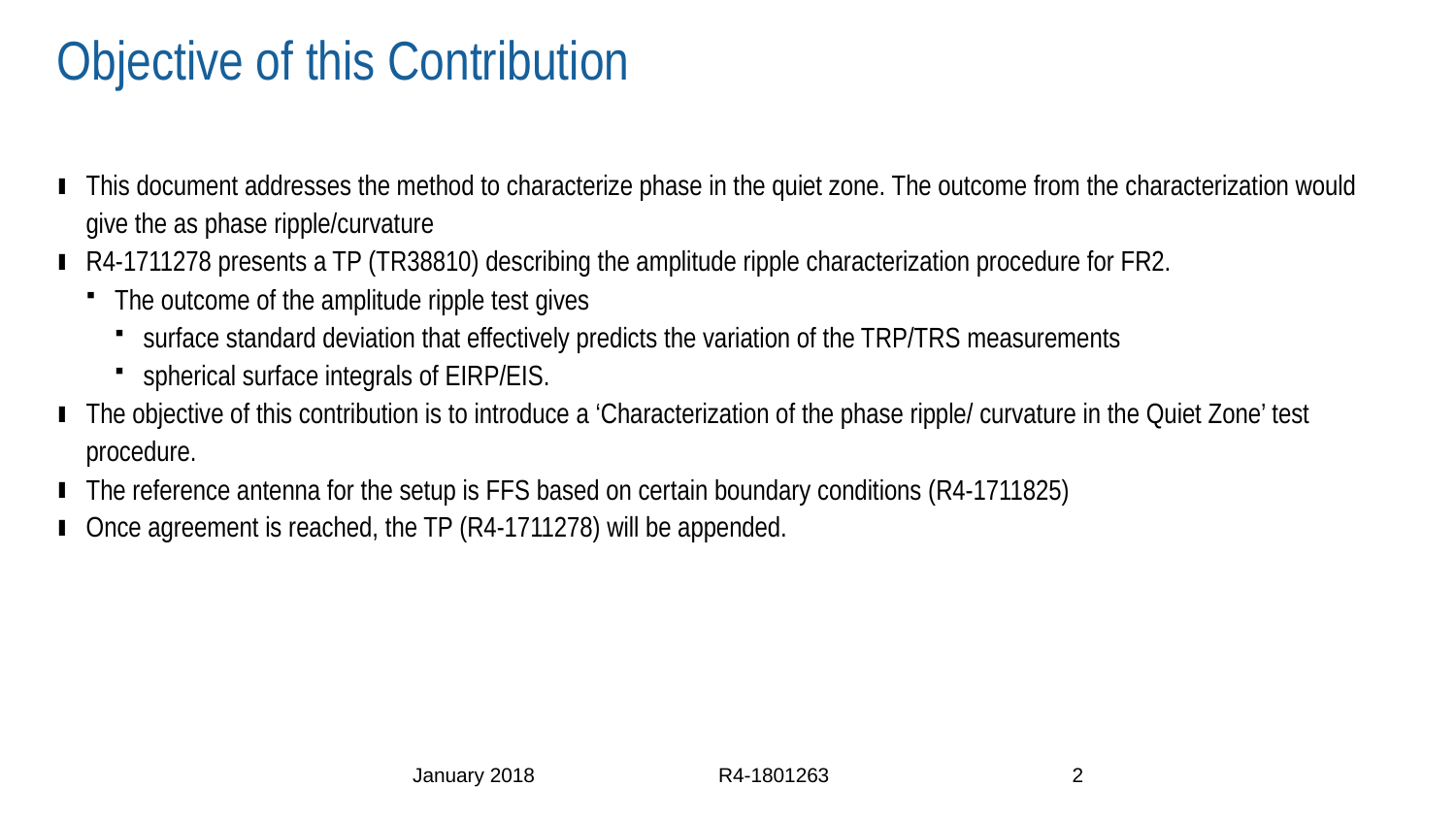

# Objective of this Contribution
This document addresses the method to characterize phase in the quiet zone. The outcome from the characterization would give the as phase ripple/curvature
R4-1711278 presents a TP (TR38810) describing the amplitude ripple characterization procedure for FR2.
The outcome of the amplitude ripple test gives
surface standard deviation that effectively predicts the variation of the TRP/TRS measurements
spherical surface integrals of EIRP/EIS.
The objective of this contribution is to introduce a ‘Characterization of the phase ripple/ curvature in the Quiet Zone’ test procedure.
The reference antenna for the setup is FFS based on certain boundary conditions (R4-1711825)
Once agreement is reached, the TP (R4-1711278) will be appended.

January 2018
R4-1801263
2